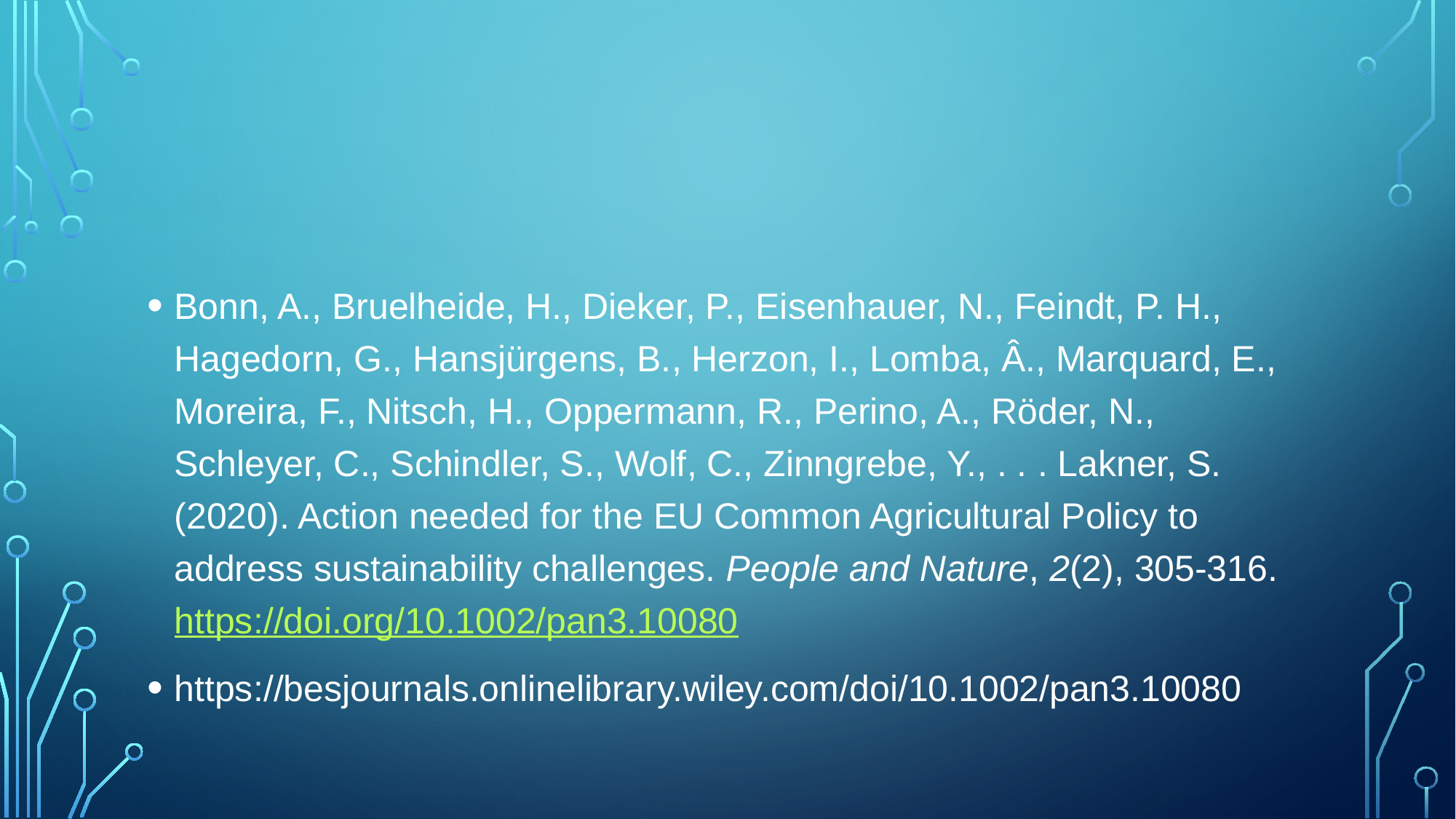

#
Bonn, A., Bruelheide, H., Dieker, P., Eisenhauer, N., Feindt, P. H., Hagedorn, G., Hansjürgens, B., Herzon, I., Lomba, Â., Marquard, E., Moreira, F., Nitsch, H., Oppermann, R., Perino, A., Röder, N., Schleyer, C., Schindler, S., Wolf, C., Zinngrebe, Y., . . . Lakner, S. (2020). Action needed for the EU Common Agricultural Policy to address sustainability challenges. People and Nature, 2(2), 305-316. https://doi.org/10.1002/pan3.10080
https://besjournals.onlinelibrary.wiley.com/doi/10.1002/pan3.10080